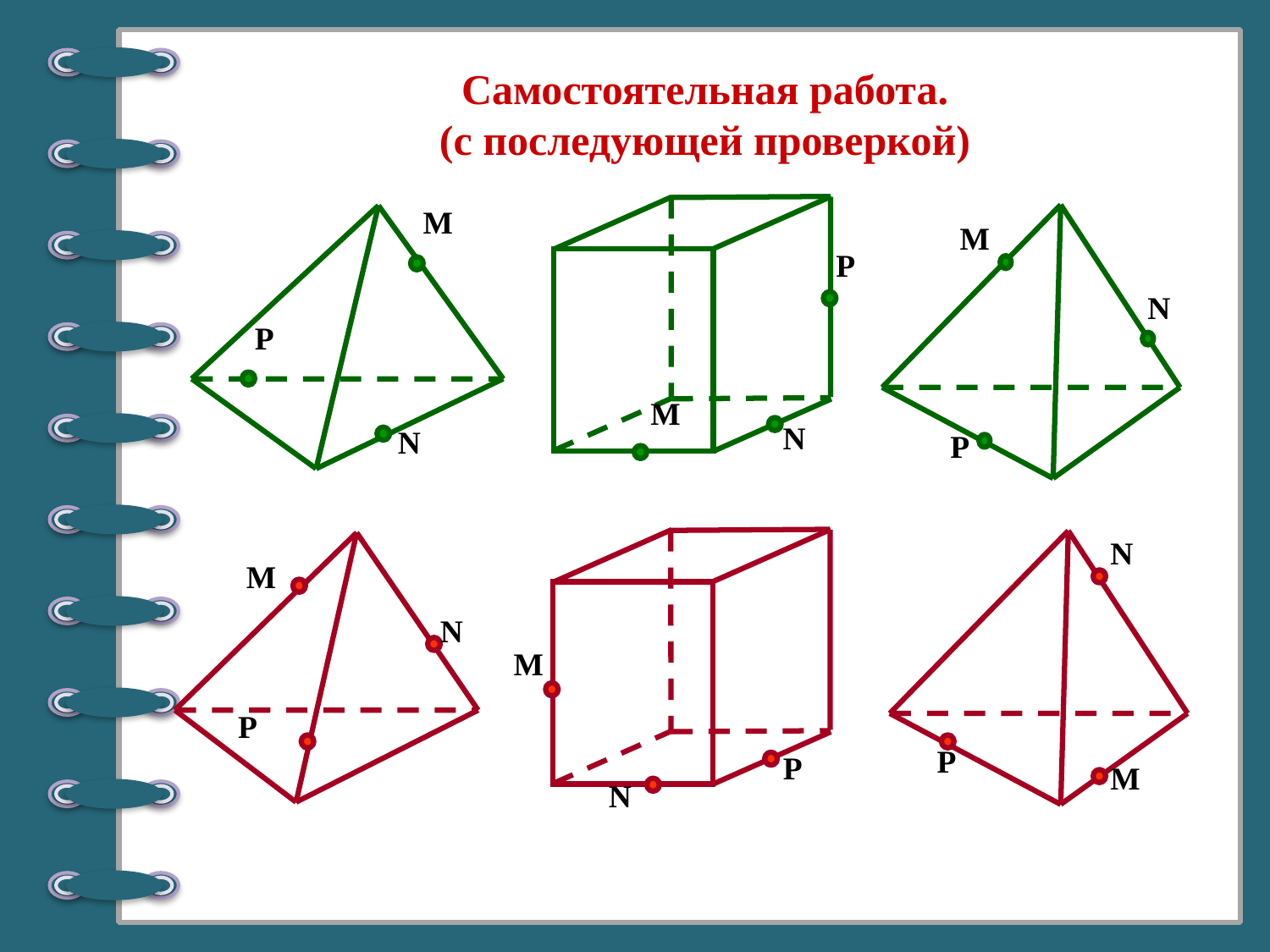

Самостоятельная работа.
(с последующей проверкой)
M

M
P

N

P

M
N
N

P

N

M

N

M

P

P

P

M
N